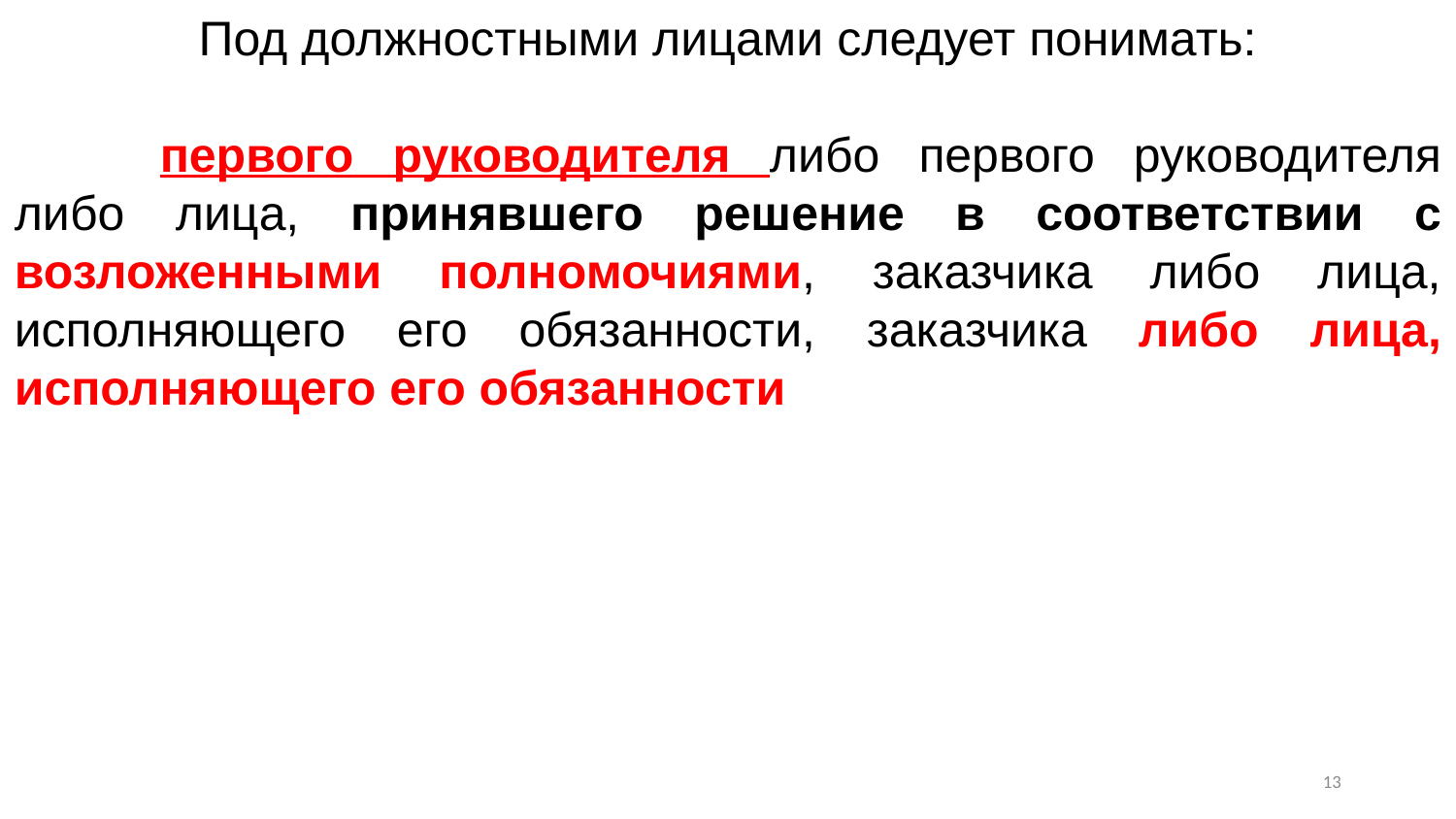

Под должностными лицами следует понимать:

	первого руководителя либо первого руководителя либо лица, принявшего решение в соответствии с возложенными полномочиями, заказчика либо лица, исполняющего его обязанности, заказчика либо лица, исполняющего его обязанности
13